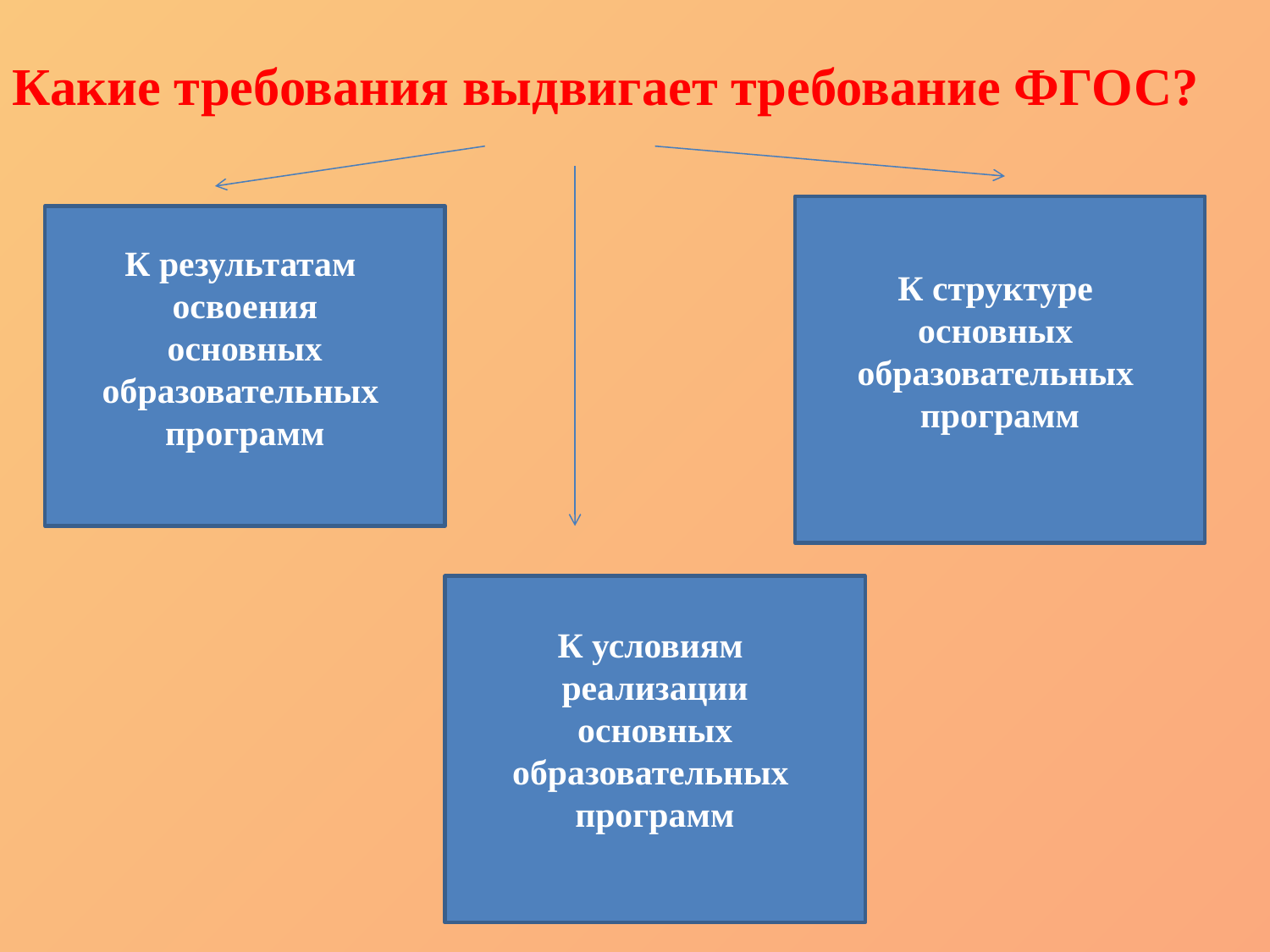

Какие требования выдвигает требование ФГОС?
К структуре
основных
образовательных
программ

К результатам
освоения
основных
образовательных
программ

К условиям
реализации
основных
образовательных
программ